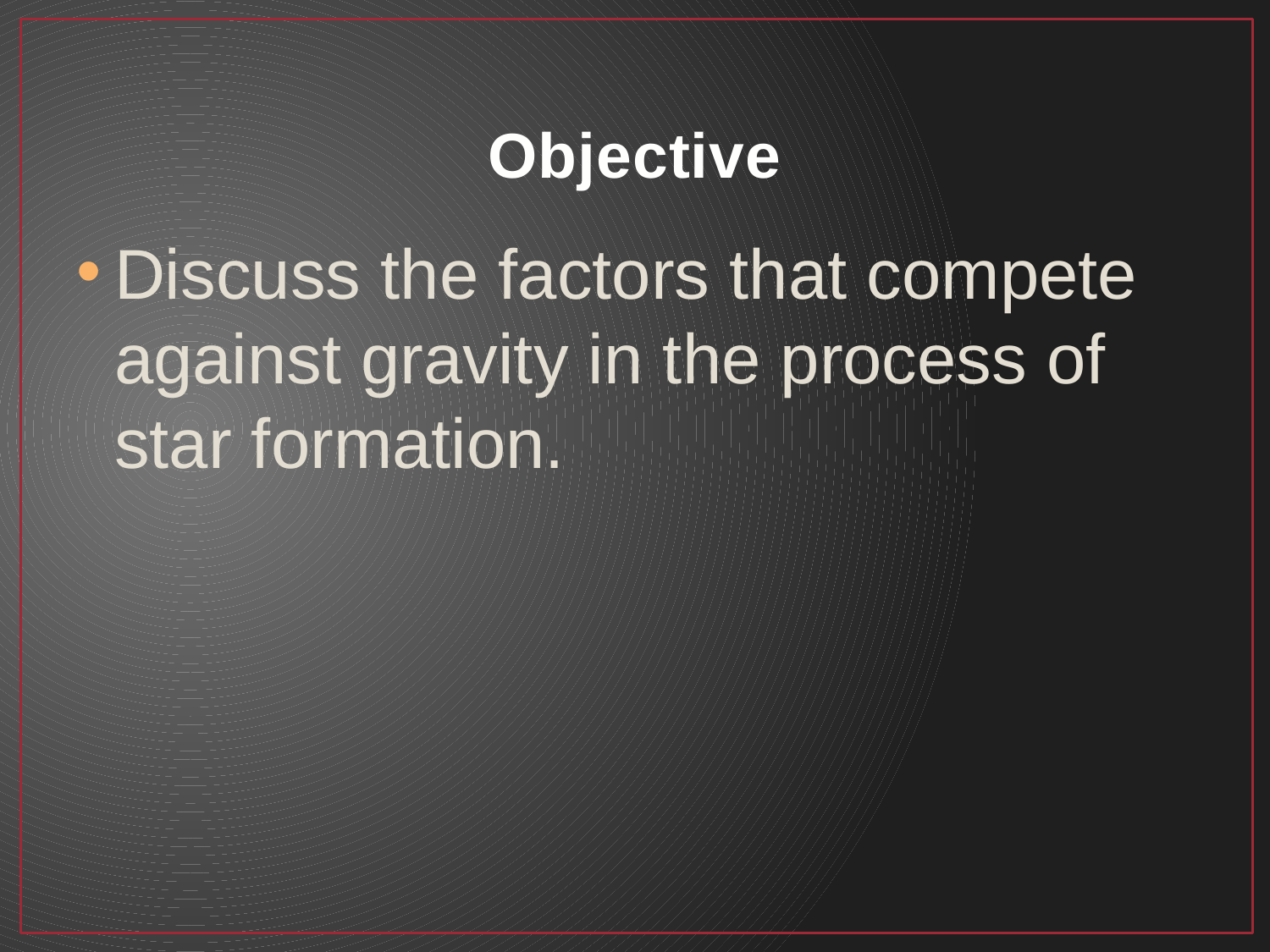

# Objective
Discuss the factors that compete against gravity in the process of star formation.